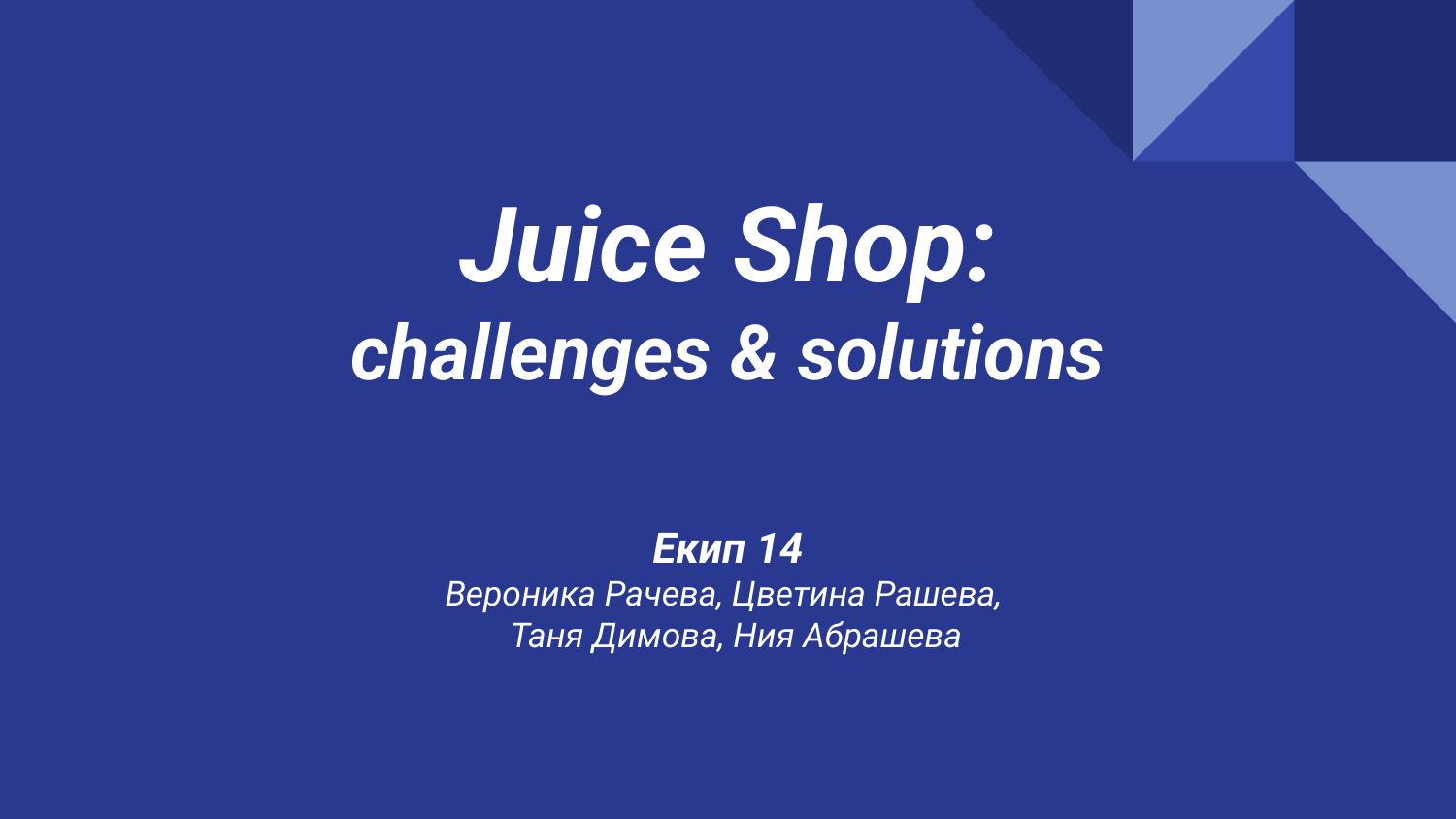

# Juice Shop:
challenges & solutions
Екип 14
Вероника Рачева, Цветина Рашева,
  Таня Димова, Ния Абрашева